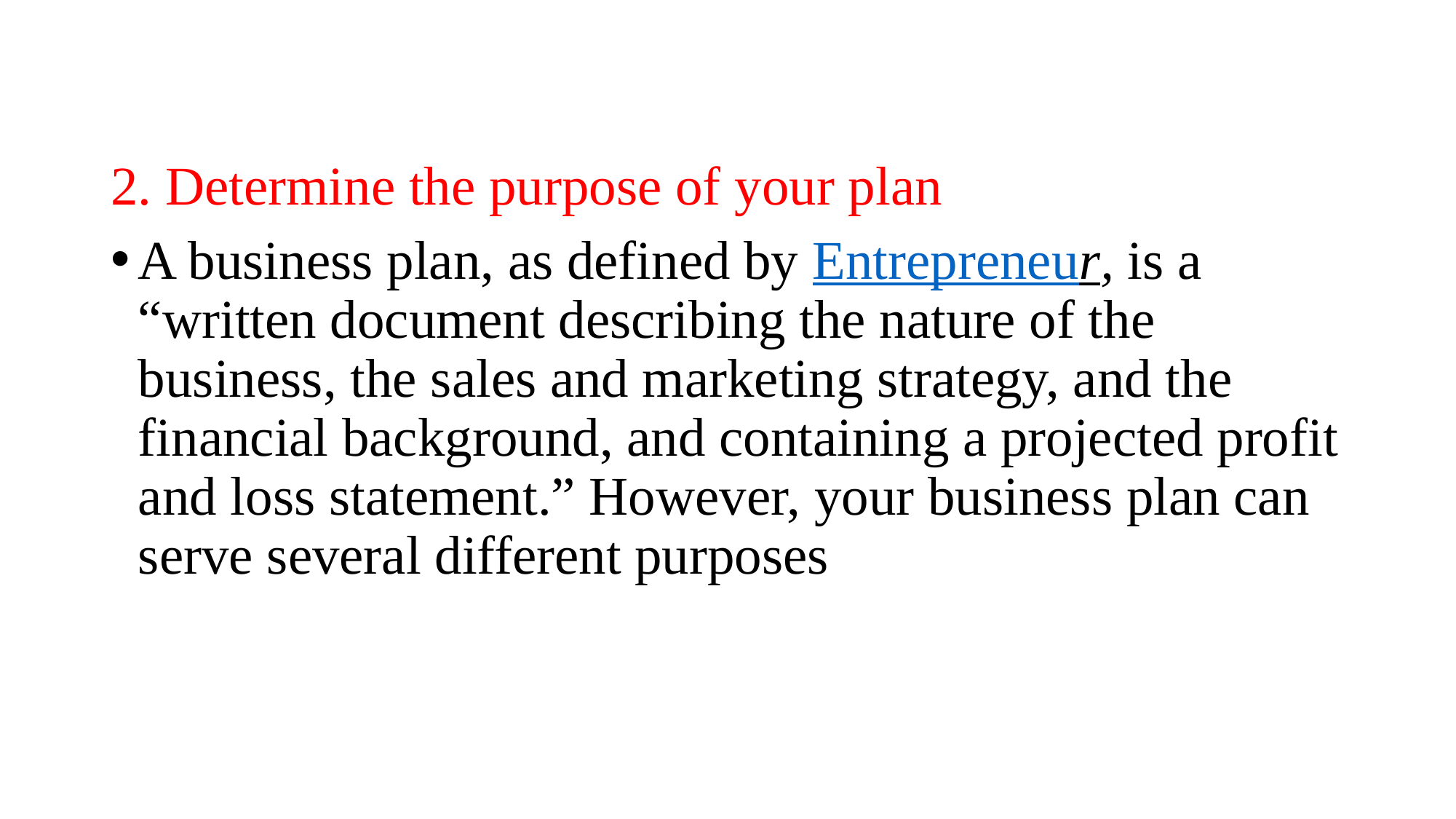

2. Determine the purpose of your plan
A business plan, as defined by Entrepreneur, is a “written document describing the nature of the business, the sales and marketing strategy, and the financial background, and containing a projected profit and loss statement.” However, your business plan can serve several different purposes